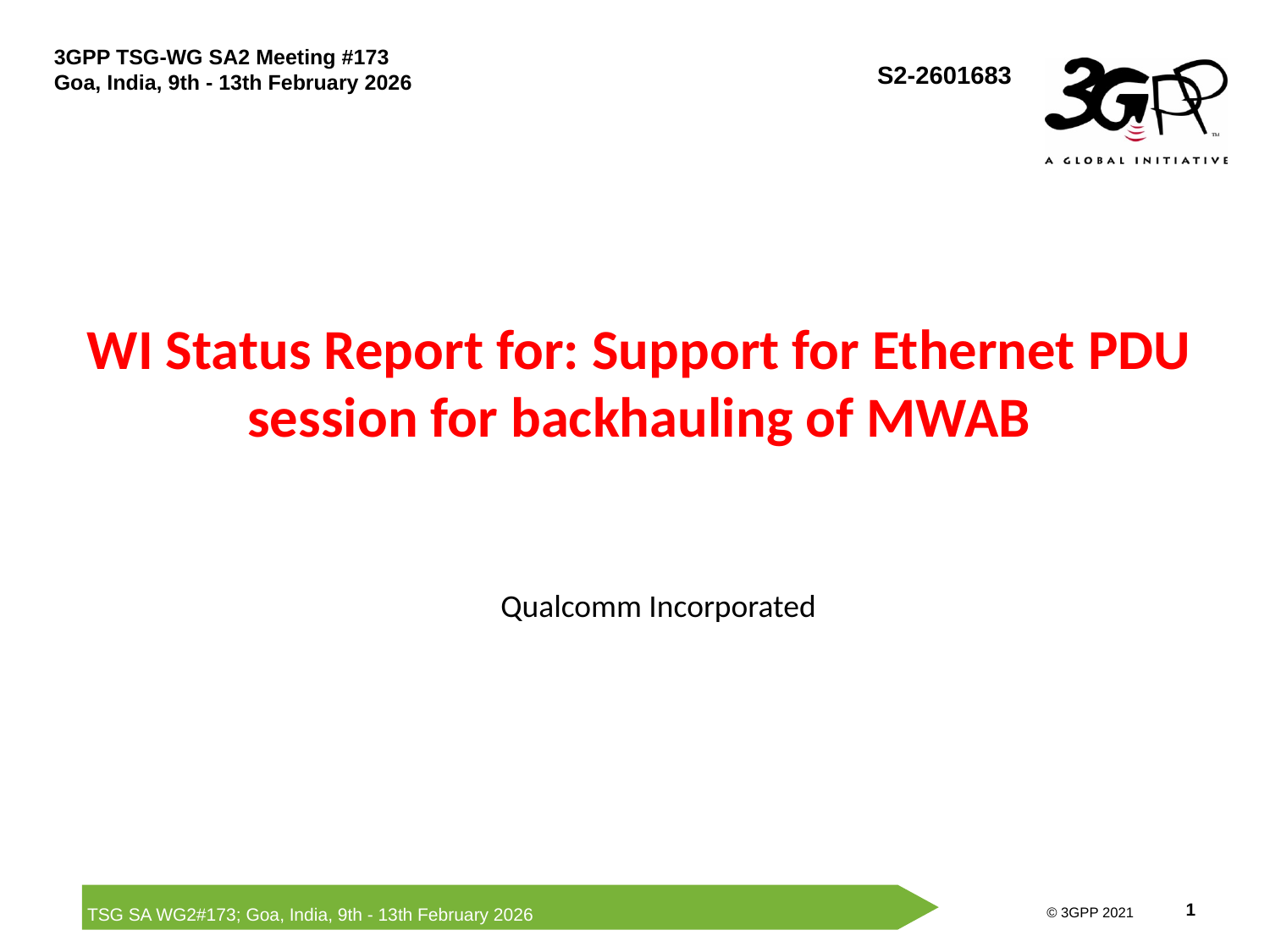

S2-2601683
# WI Status Report for: Support for Ethernet PDU session for backhauling of MWAB
Qualcomm Incorporated